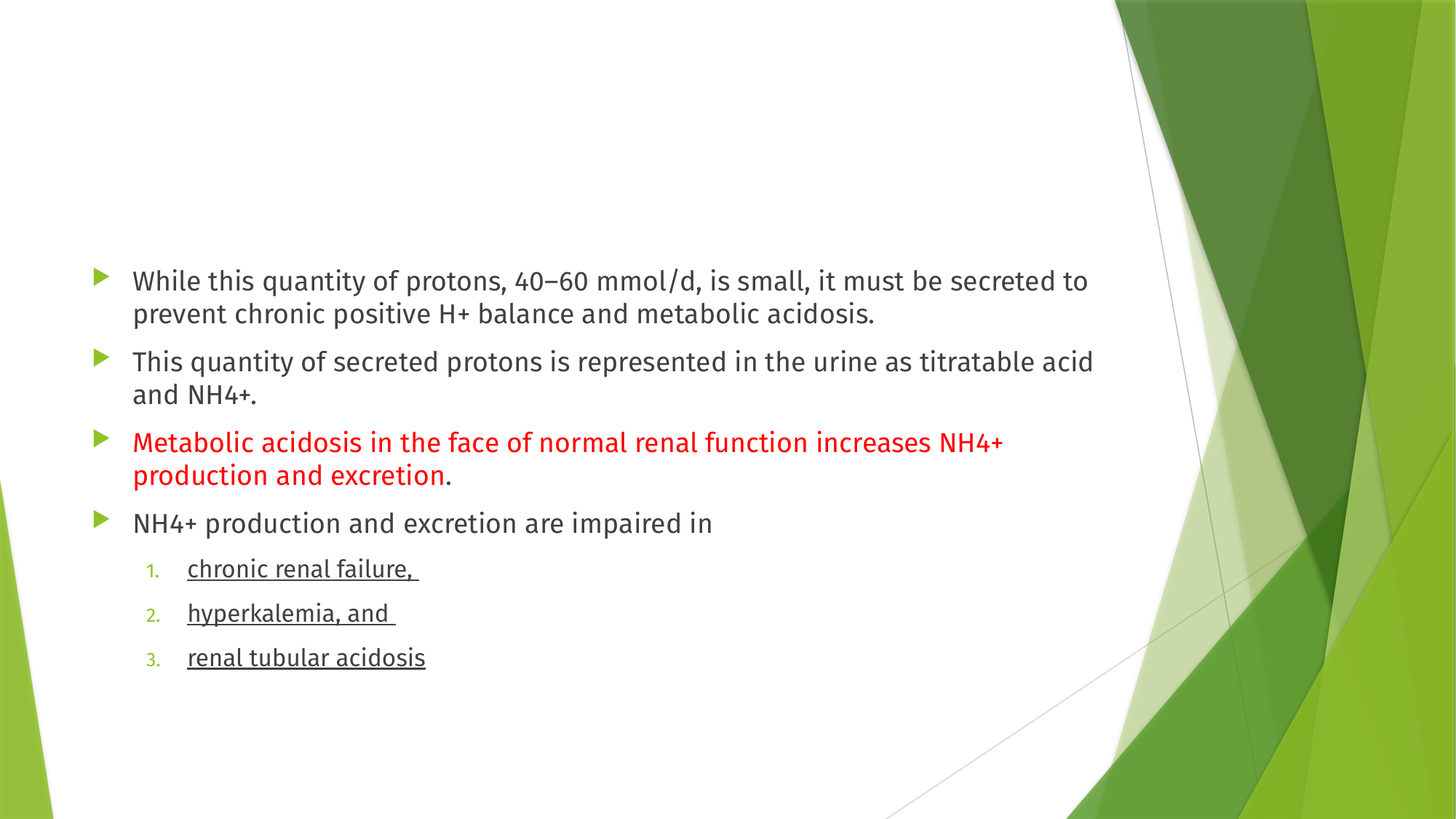

#
While this quantity of protons, 40–60 mmol/d, is small, it must be secreted to prevent chronic positive H+ balance and metabolic acidosis.
This quantity of secreted protons is represented in the urine as titratable acid and NH4+.
Metabolic acidosis in the face of normal renal function increases NH4+ production and excretion.
NH4+ production and excretion are impaired in
chronic renal failure,
hyperkalemia, and
renal tubular acidosis